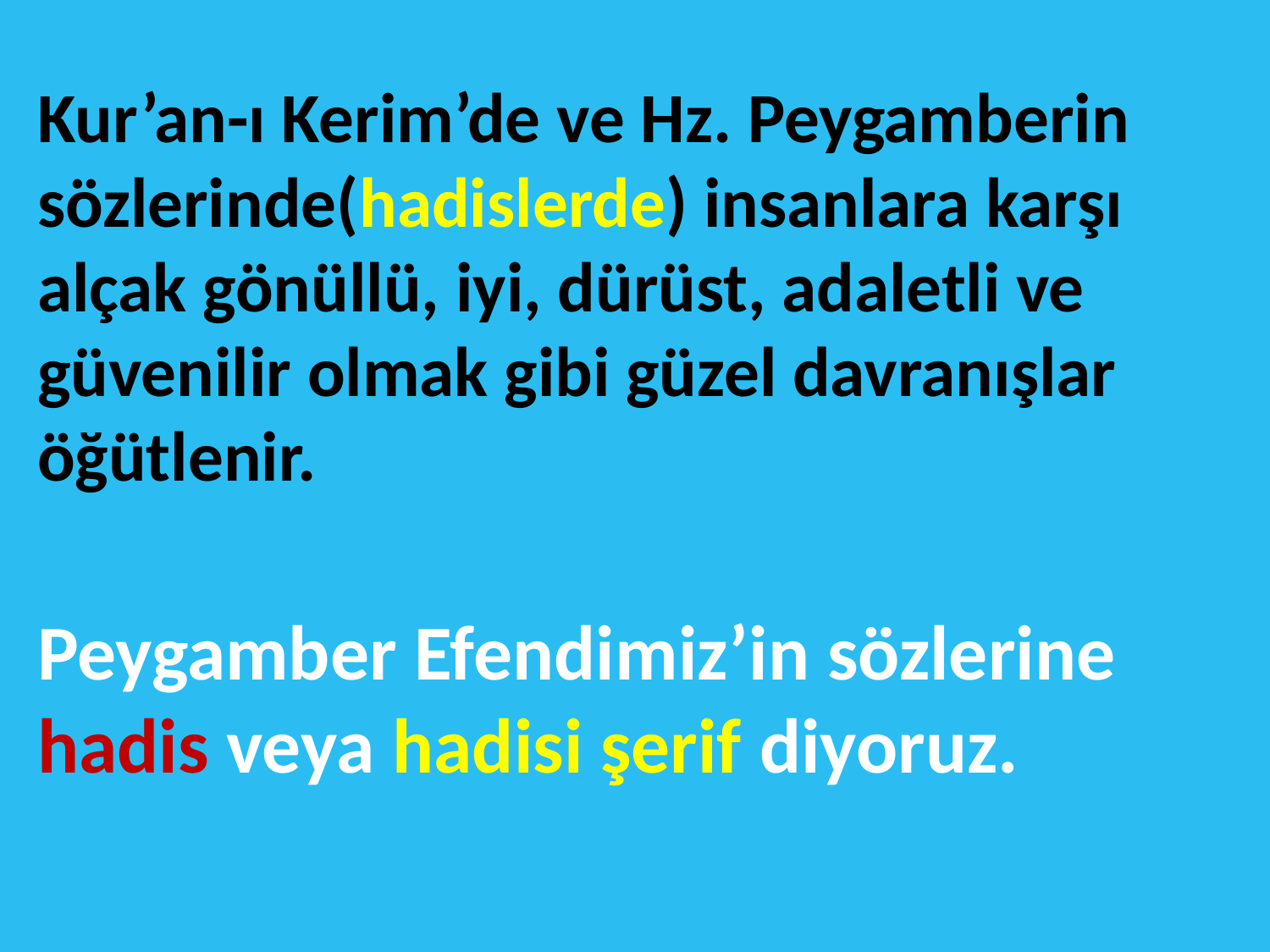

Kur’an-ı Kerim’de ve Hz. Peygamberin sözlerinde(hadislerde) insanlara karşı alçak gönüllü, iyi, dürüst, adaletli ve güvenilir olmak gibi güzel davranışlar öğütlenir.
Peygamber Efendimiz’in sözlerine hadis veya hadisi şerif diyoruz.